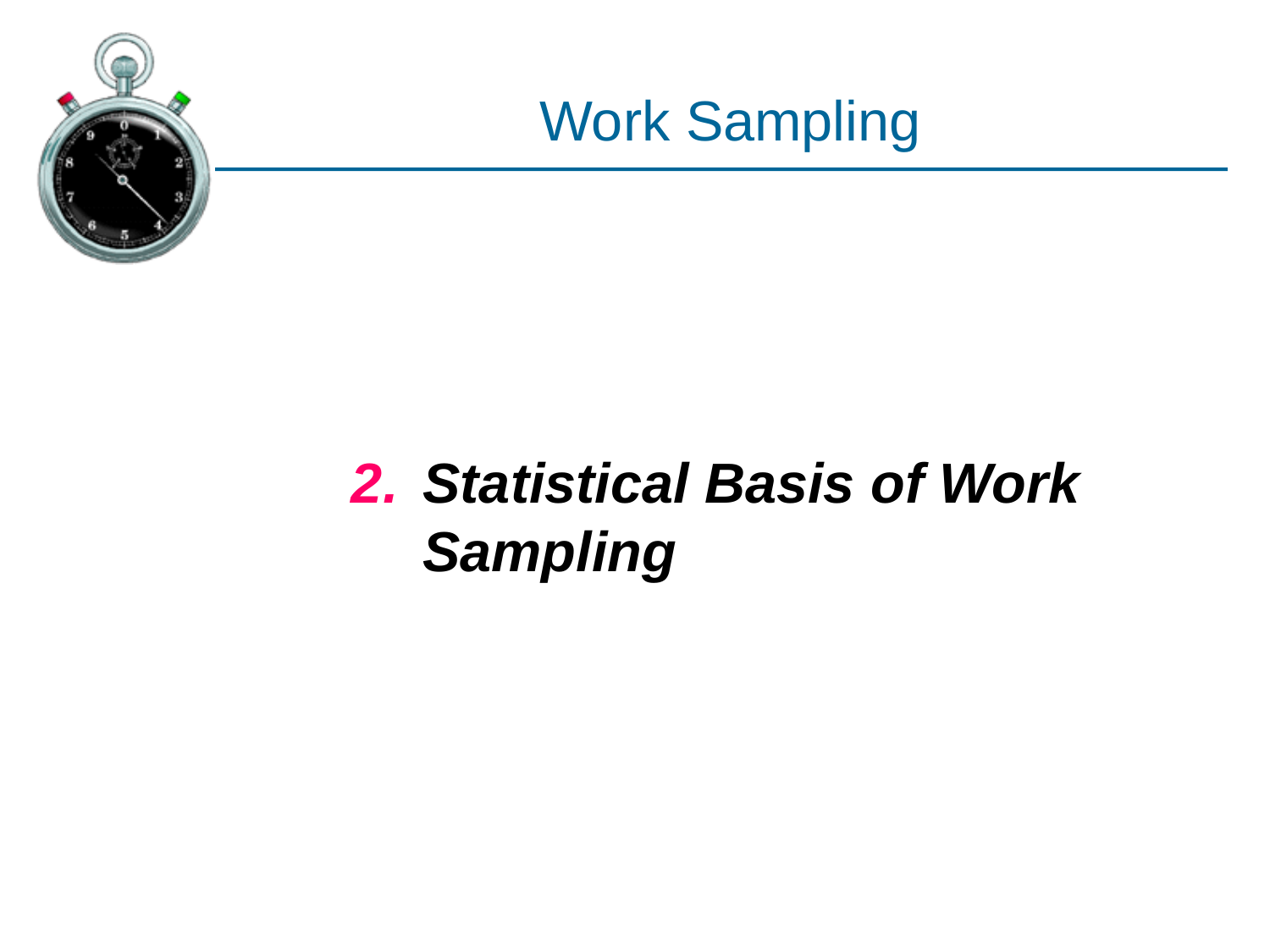

# Work Sampling

Statistical Basis of Work Sampling